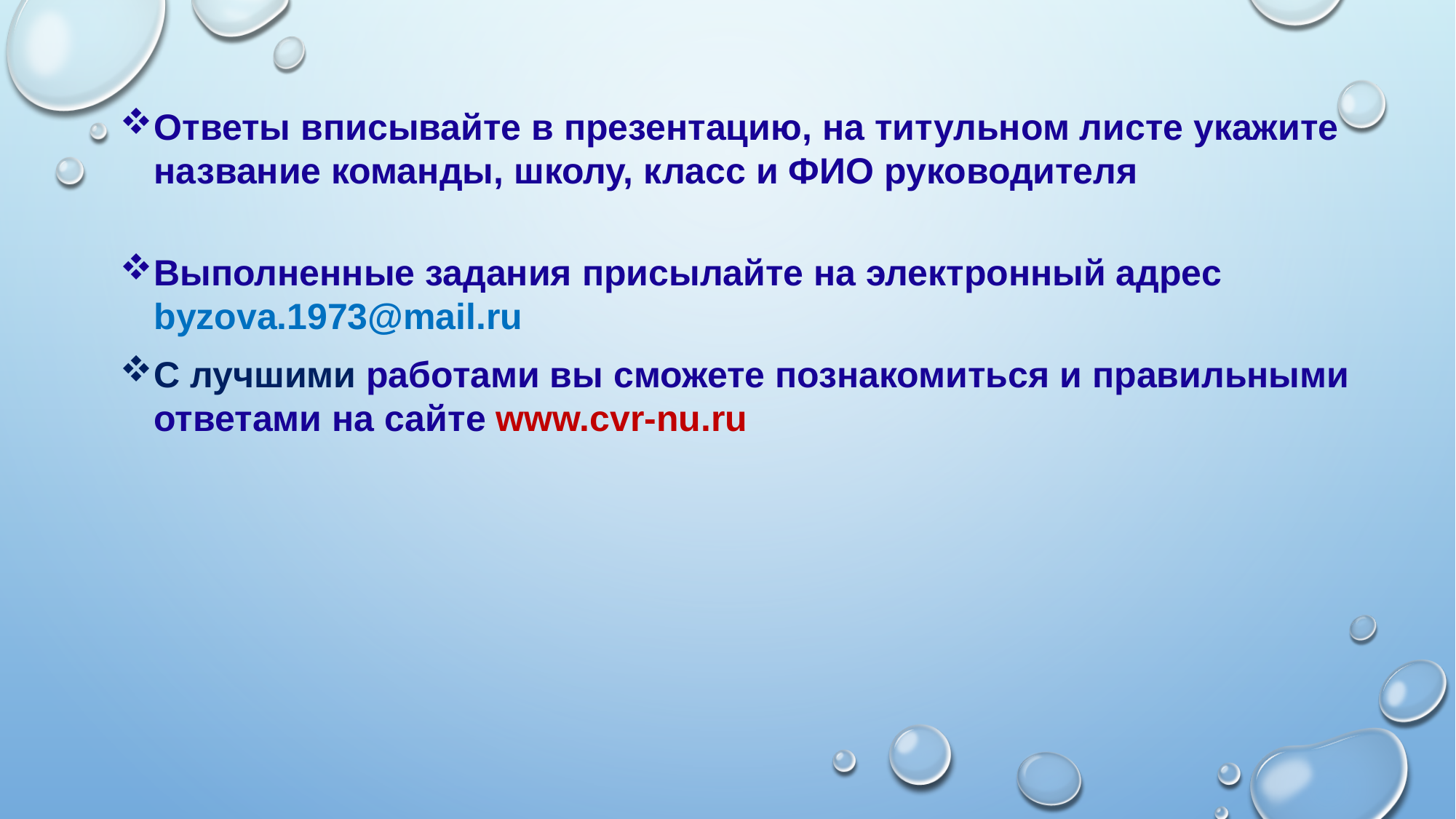

Ответы вписывайте в презентацию, на титульном листе укажите название команды, школу, класс и ФИО руководителя

Выполненные задания присылайте на электронный адрес byzova.1973@mail.ru

С лучшими работами вы сможете познакомиться и правильными ответами на сайте www.cvr-nu.ru